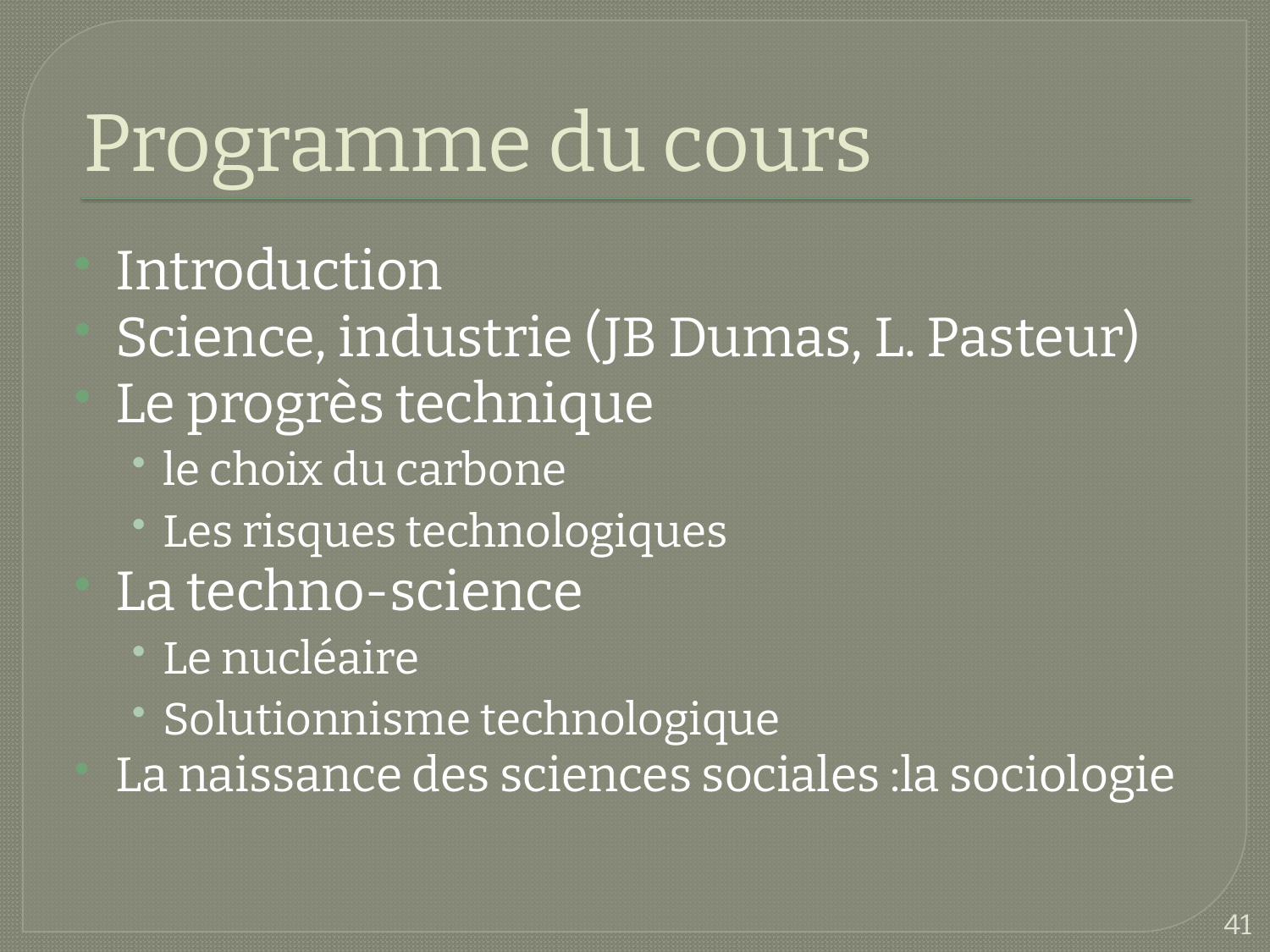

# Programme du cours
Introduction
Science, industrie (JB Dumas, L. Pasteur)
Le progrès technique
le choix du carbone
Les risques technologiques
La techno-science
Le nucléaire
Solutionnisme technologique
La naissance des sciences sociales :la sociologie
41